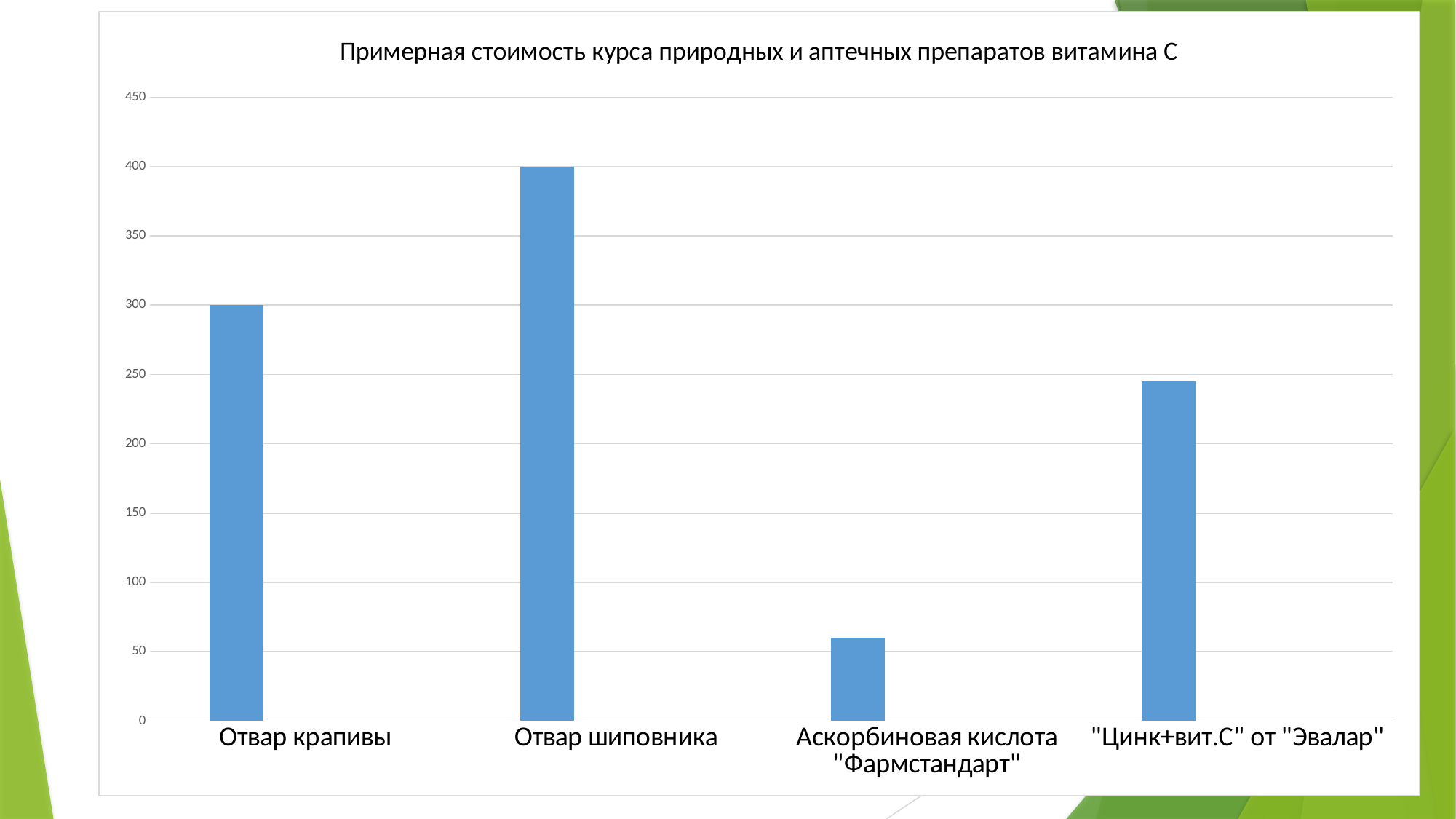

### Chart: Примерная стоимость курса природных и аптечных препаратов витамина С

| Category | Ряд 1 | Столбец1 | Столбец2 |
|---|---|---|---|
| Отвар крапивы | 300.0 | None | None |
| Отвар шиповника | 400.0 | None | None |
| Аскорбиновая кислота "Фармстандарт" | 60.0 | None | None |
| "Цинк+вит.С" от "Эвалар" | 245.0 | None | None |
#